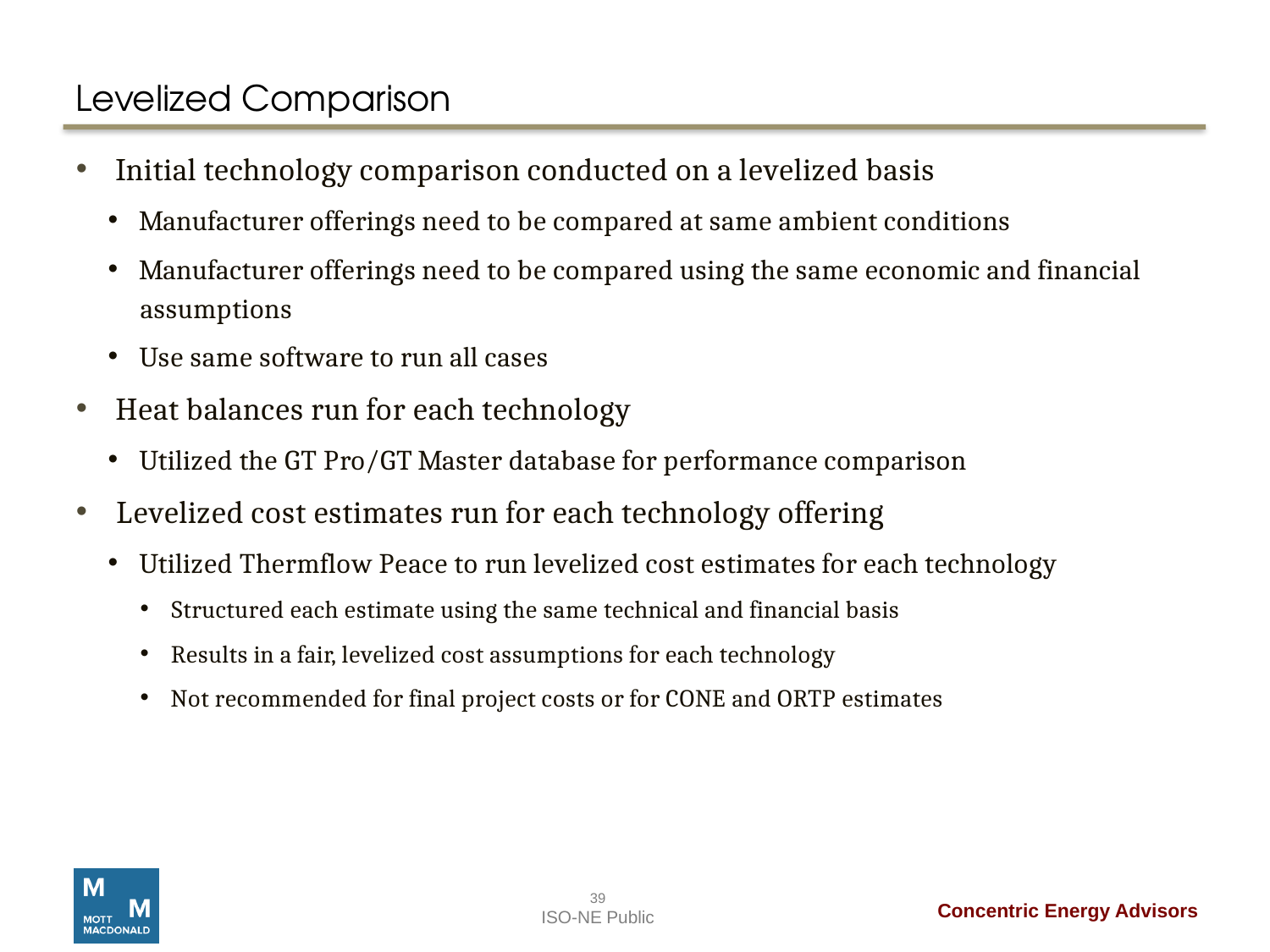

# Levelized Comparison
Initial technology comparison conducted on a levelized basis
Manufacturer offerings need to be compared at same ambient conditions
Manufacturer offerings need to be compared using the same economic and financial assumptions
Use same software to run all cases
Heat balances run for each technology
Utilized the GT Pro/GT Master database for performance comparison
Levelized cost estimates run for each technology offering
Utilized Thermflow Peace to run levelized cost estimates for each technology
Structured each estimate using the same technical and financial basis
Results in a fair, levelized cost assumptions for each technology
Not recommended for final project costs or for CONE and ORTP estimates